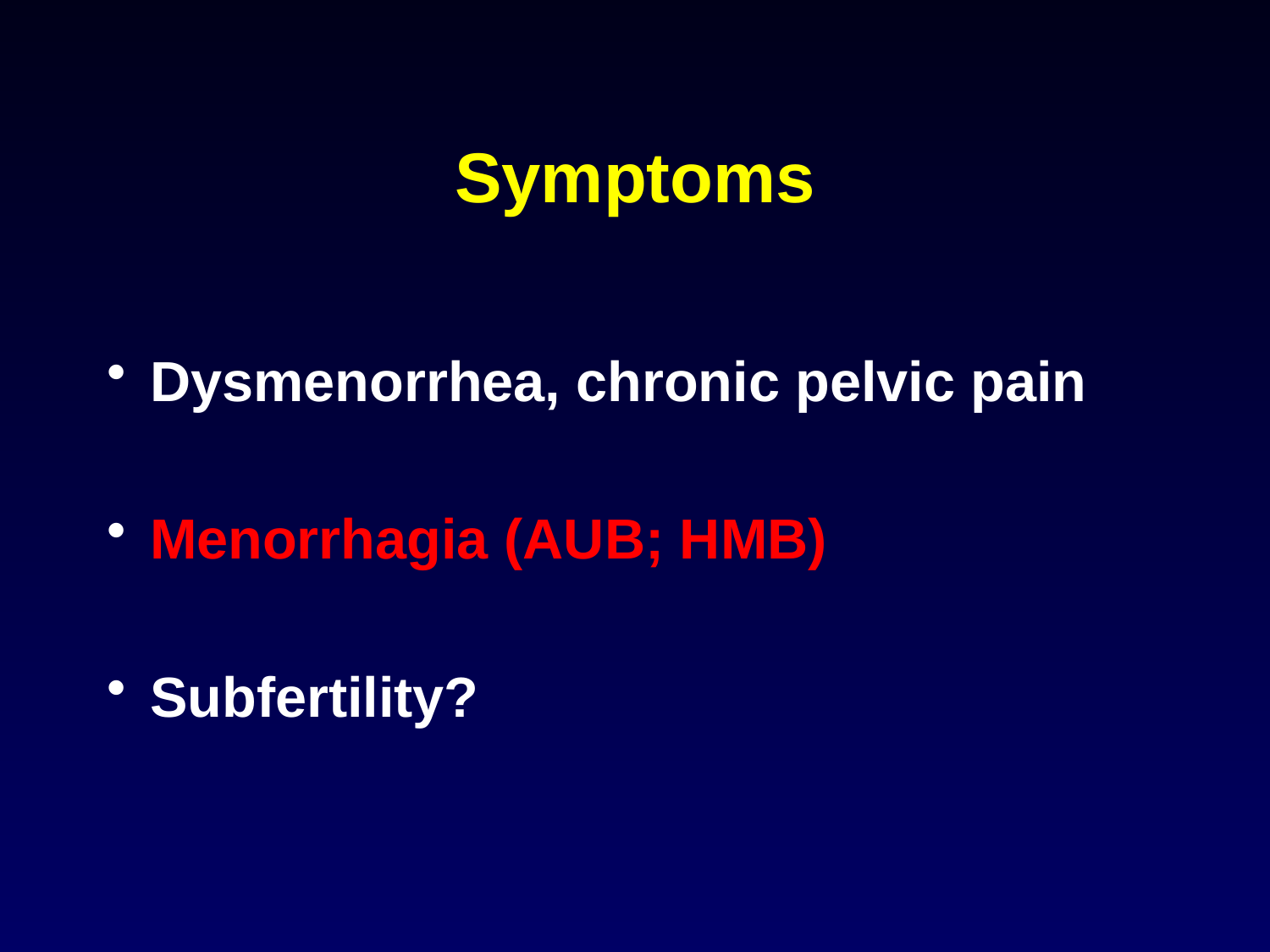

# Symptoms

Dysmenorrhea, chronic pelvic pain

Menorrhagia (AUB; HMB)

Subfertility?